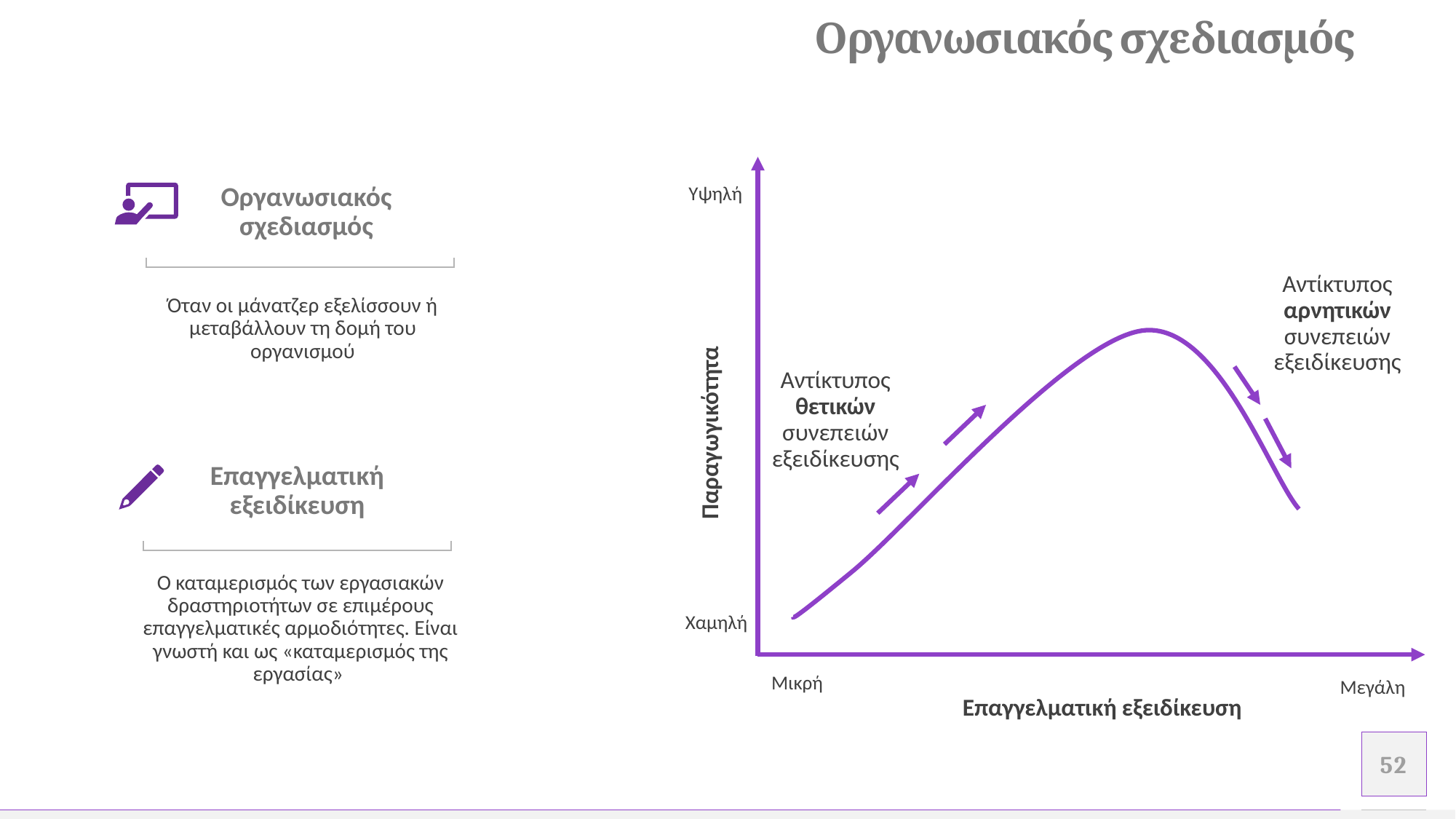

# Οργανωσιακός σχεδιασμός

Οργανωσιακός σχεδιασμός
Υψηλή

Αντίκτυπος αρνητικών συνεπειών εξειδίκευσης
Όταν οι μάνατζερ εξελίσσουν ή μεταβάλλουν τη δομή του οργανισμού

Αντίκτυπος θετικών συνεπειών εξειδίκευσης
Παραγωγικότητα
Επαγγελματική εξειδίκευση

Ο καταμερισμός των εργασιακών δραστηριοτήτων σε επιμέρους επαγγελματικές αρμοδιότητες. Είναι γνωστή και ως «καταμερισμός της εργασίας»

Χαμηλή
Μικρή
Μεγάλη
Επαγγελματική εξειδίκευση
.
.
52
Προσθέστε υποσέλιδο